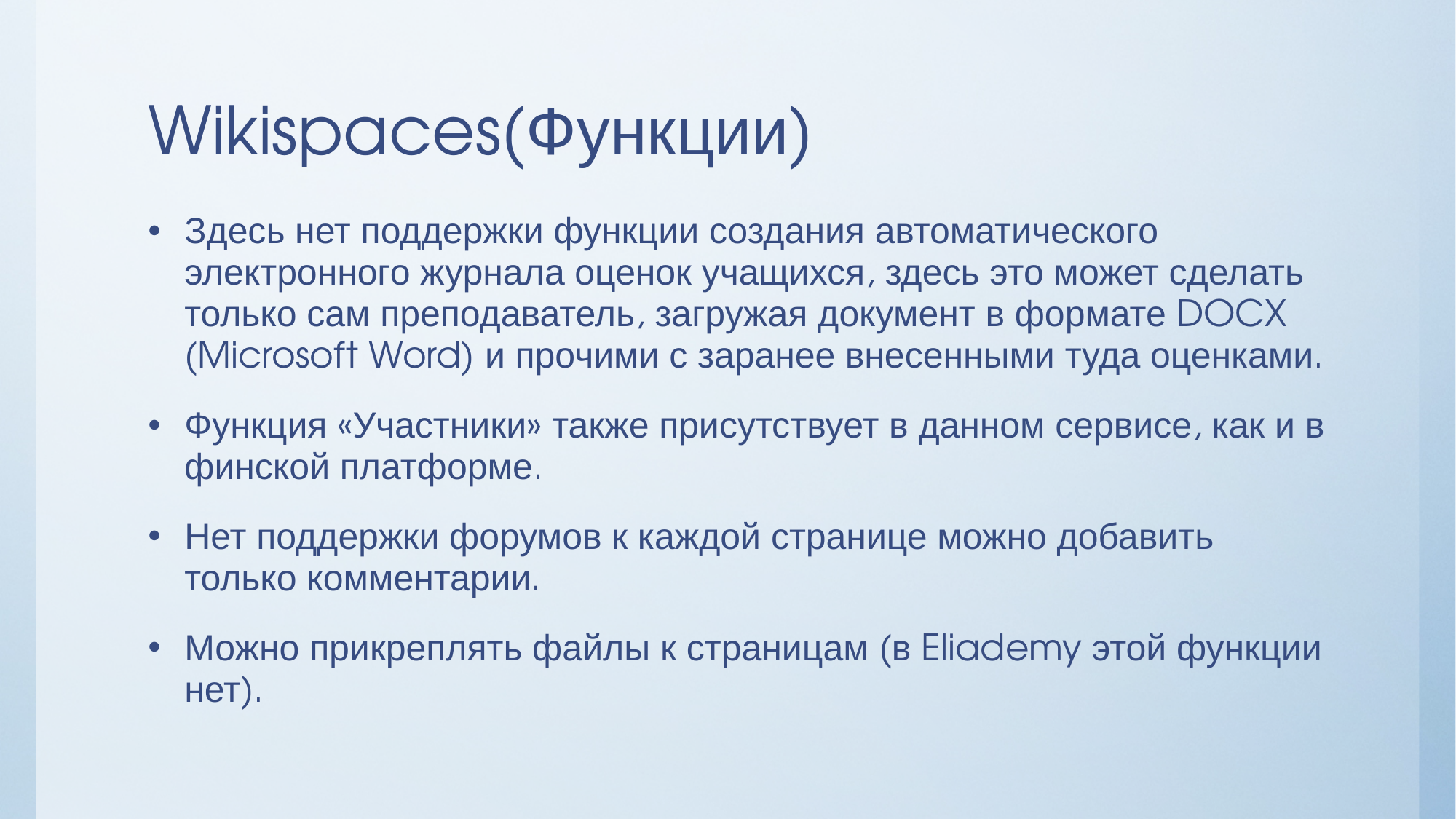

# Wikispaces(Функции)
Здесь нет поддержки функции создания автоматического электронного журнала оценок учащихся, здесь это может сделать только сам преподаватель, загружая документ в формате DOCX (Microsoft Word) и прочими с заранее внесенными туда оценками.
Функция «Участники» также присутствует в данном сервисе, как и в финской платформе.
Нет поддержки форумов к каждой странице можно добавить только комментарии.
Можно прикреплять файлы к страницам (в Eliademy этой функции нет).